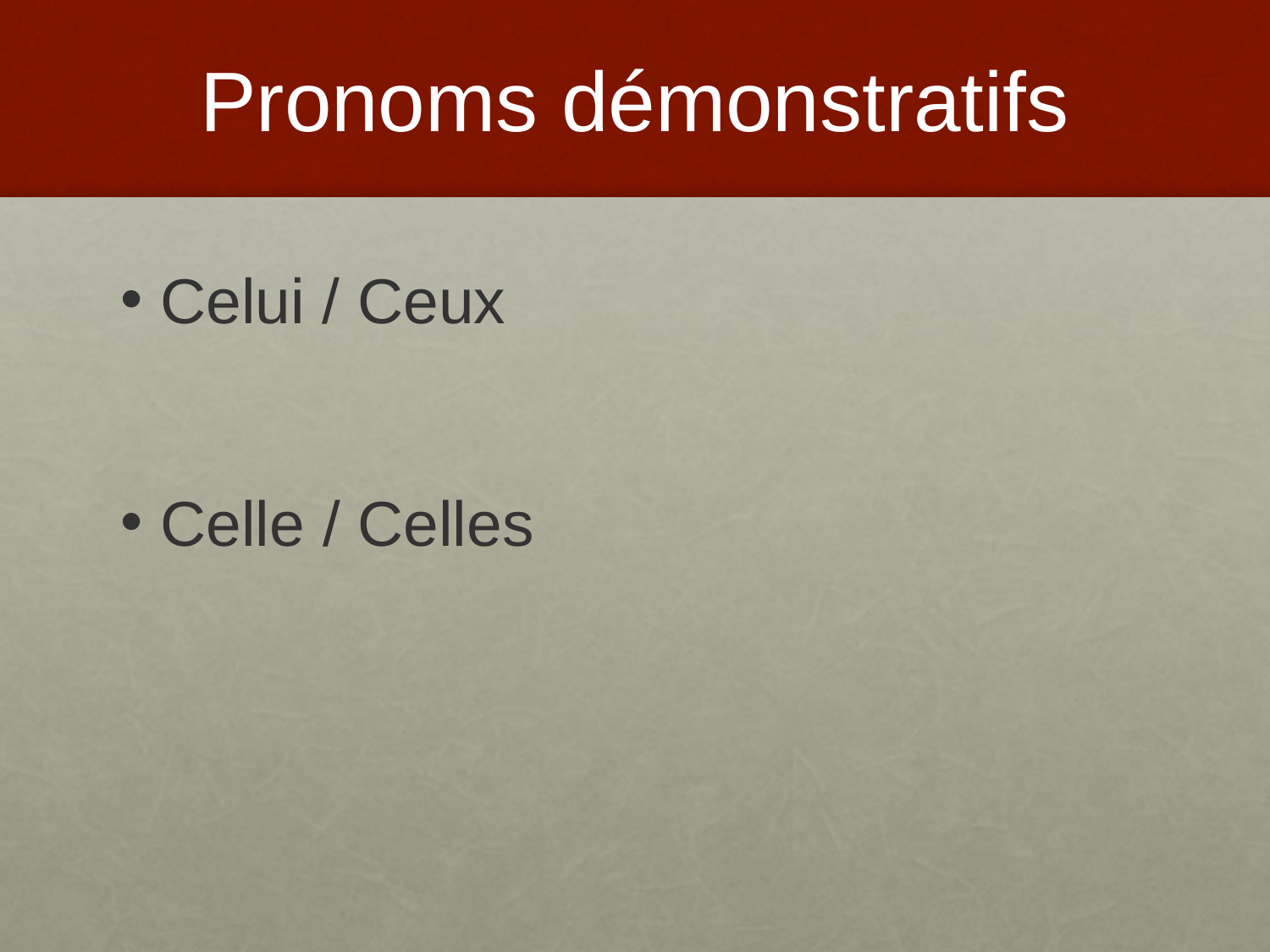

# Pronoms démonstratifs
Celui / Ceux

Celle / Celles